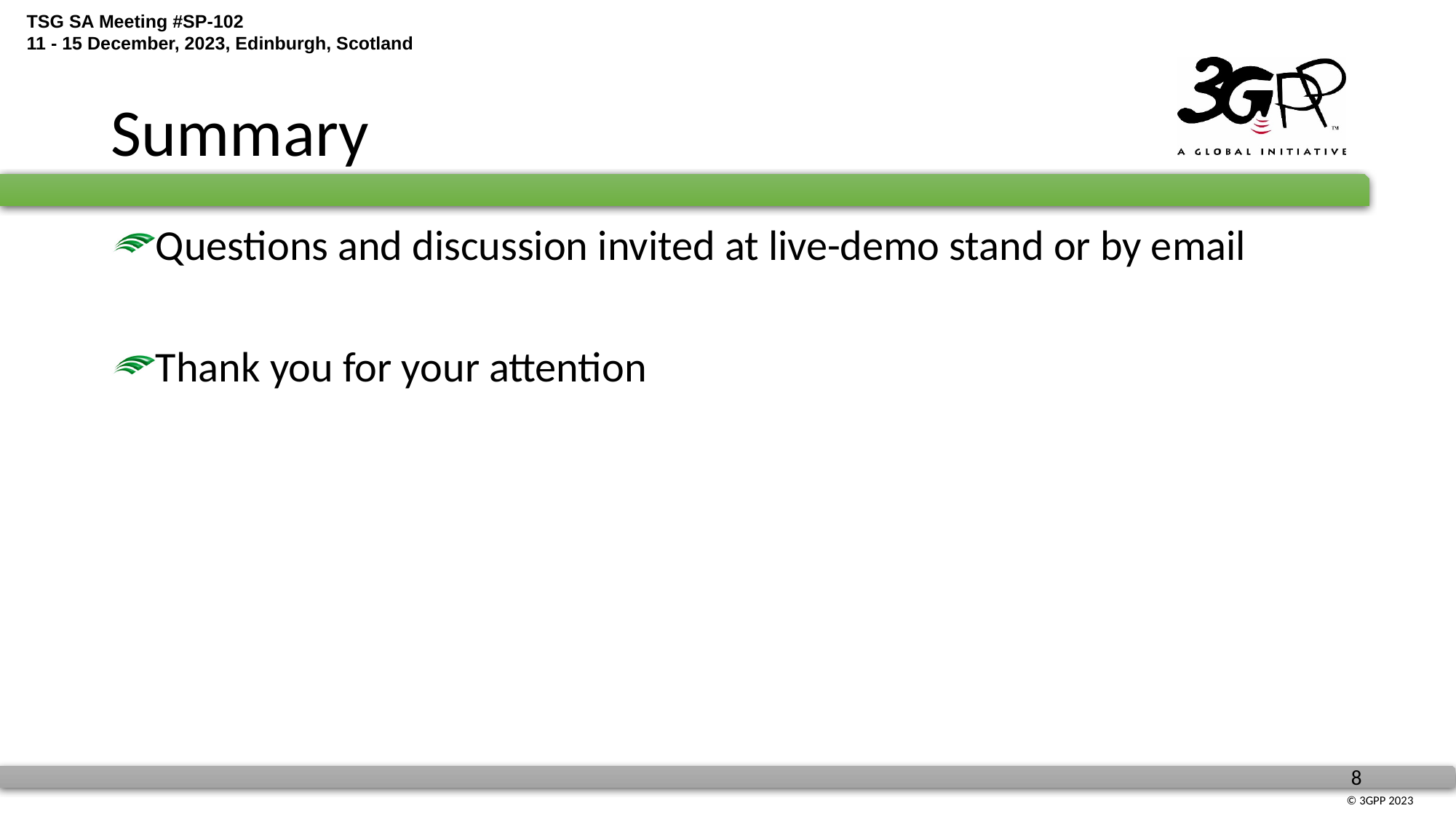

# Summary
Questions and discussion invited at live-demo stand or by email

Thank you for your attention